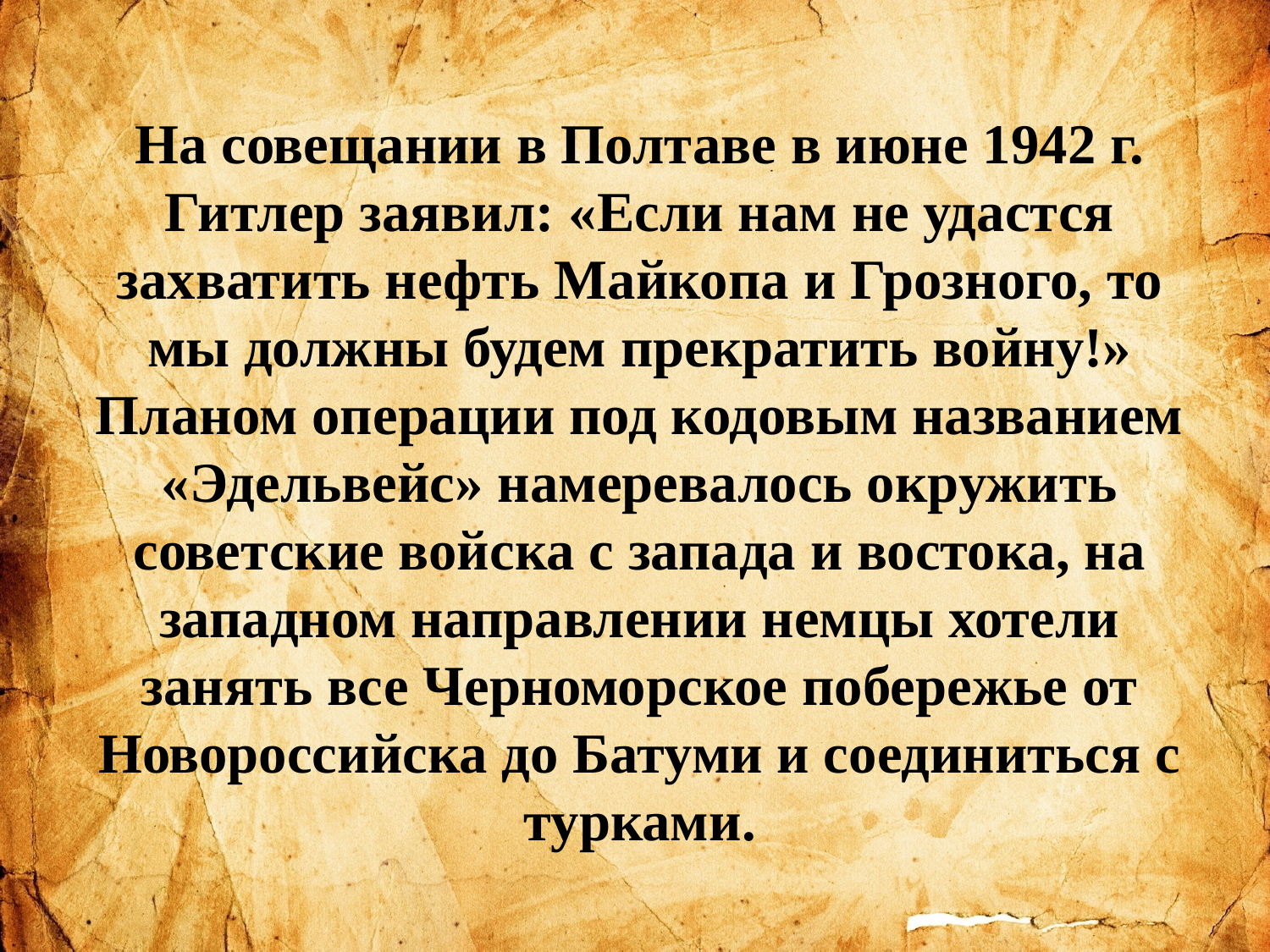

# На совещании в Полтаве в июне 1942 г. Гитлер заявил: «Если нам не удастся захватить нефть Майкопа и Грозного, то мы должны будем прекратить войну!» Планом операции под кодовым названием «Эдельвейс» намеревалось окружить советские войска с запада и востока, на западном направлении немцы хотели занять все Черноморское побережье от Новороссийска до Батуми и соединиться с турками.